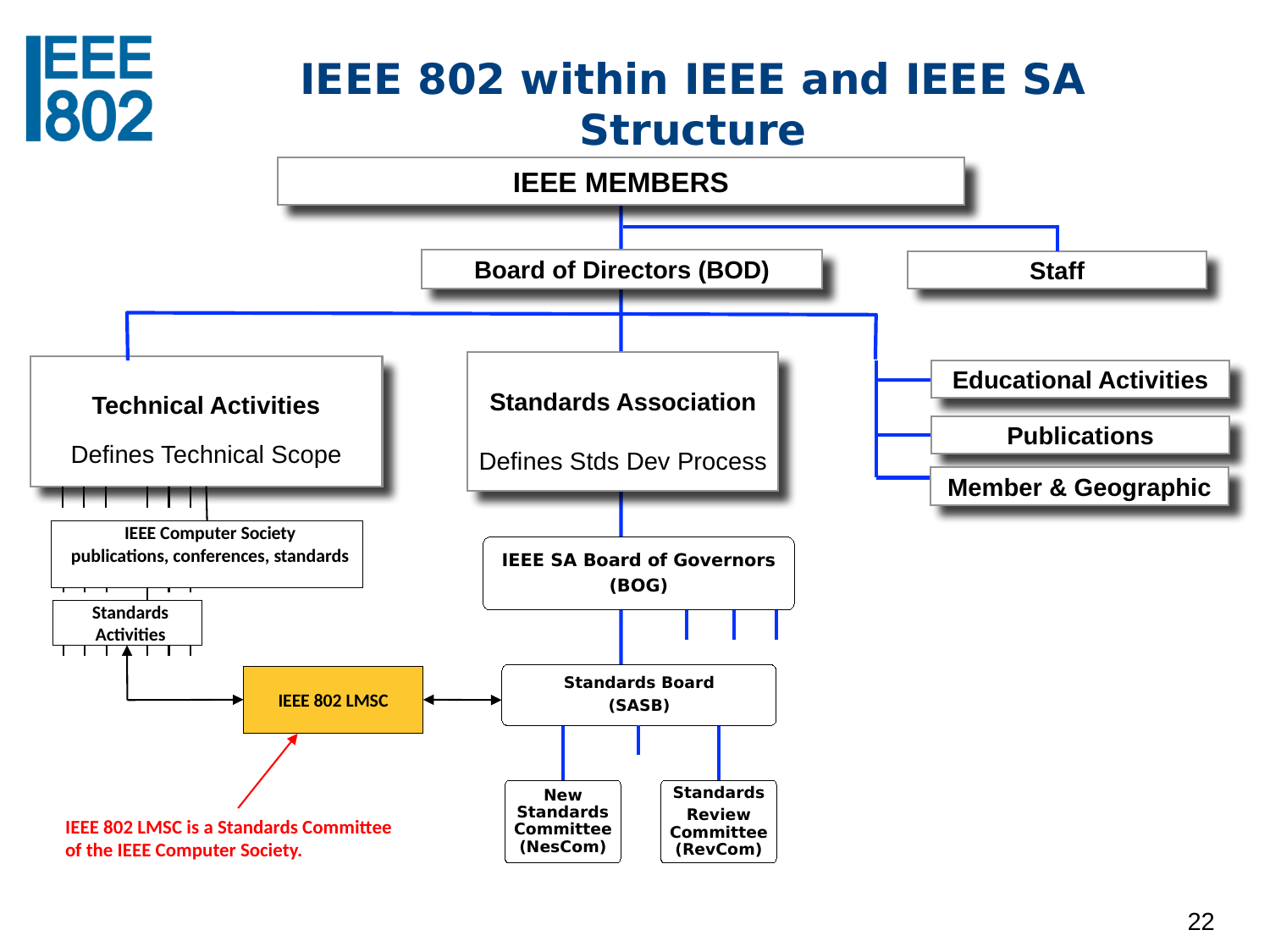

# IEEE 802 within IEEE and IEEE SA Structure
IEEE MEMBERS
Board of Directors (BOD)
Staff
Standards Association
Defines Stds Dev Process

Technical Activities
Defines Technical Scope

Educational Activities
Publications
Member & Geographic
IEEE Computer Society
publications, conferences, standards
IEEE SA Board of Governors
(BOG)
Standards Activities
Standards Board
(SASB)

IEEE 802 LMSC

New Standards Committee (NesCom)
Standards
Review Committee (RevCom)
IEEE 802 LMSC is a Standards Committee of the IEEE Computer Society.
22